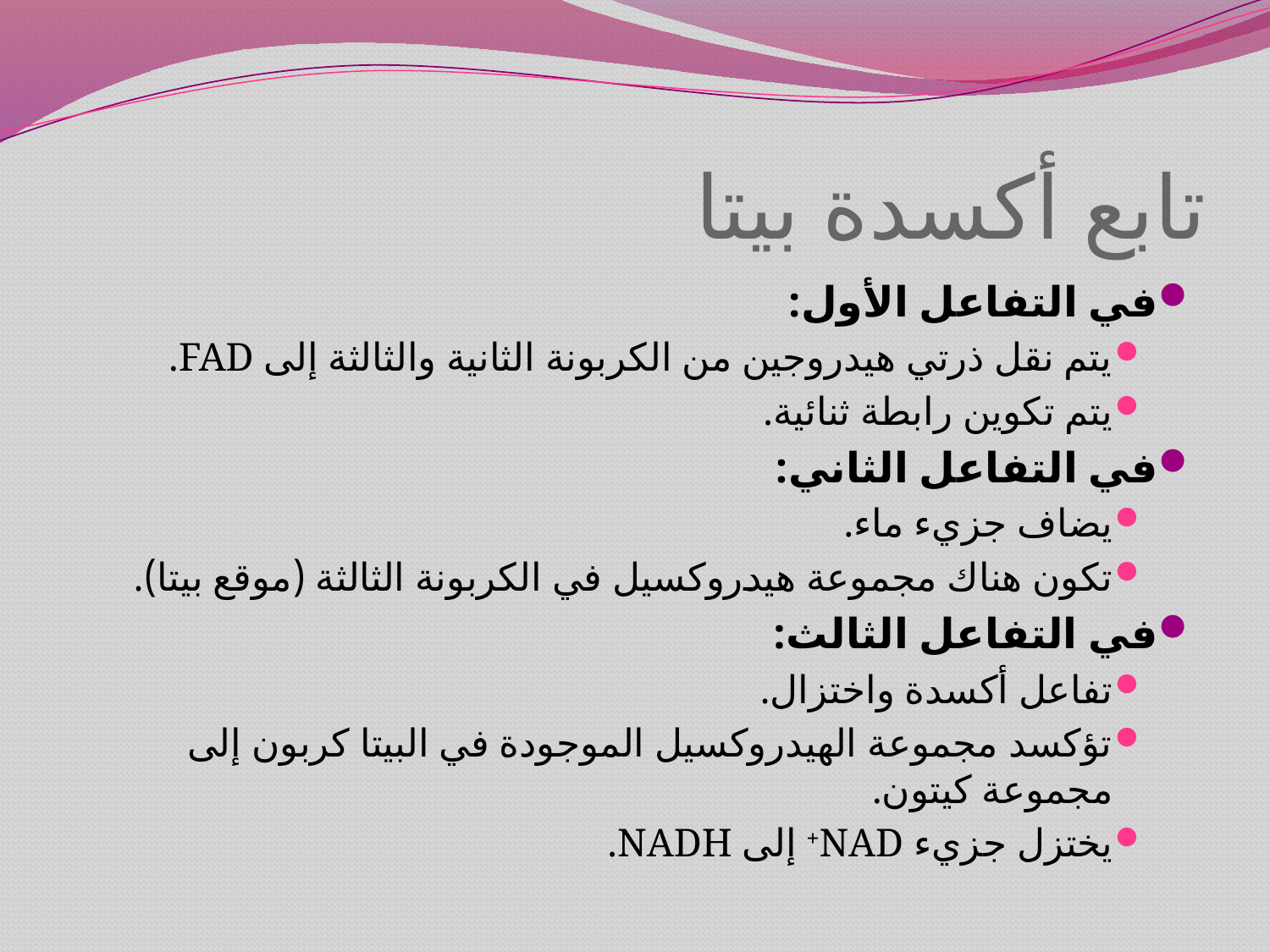

# تابع أكسدة بيتا
في التفاعل الأول:
يتم نقل ذرتي هيدروجين من الكربونة الثانية والثالثة إلى FAD.
يتم تكوين رابطة ثنائية.
في التفاعل الثاني:
يضاف جزيء ماء.
تكون هناك مجموعة هيدروكسيل في الكربونة الثالثة (موقع بيتا).
في التفاعل الثالث:
تفاعل أكسدة واختزال.
تؤكسد مجموعة الهيدروكسيل الموجودة في البيتا كربون إلى مجموعة كيتون.
يختزل جزيء NAD+ إلى NADH.